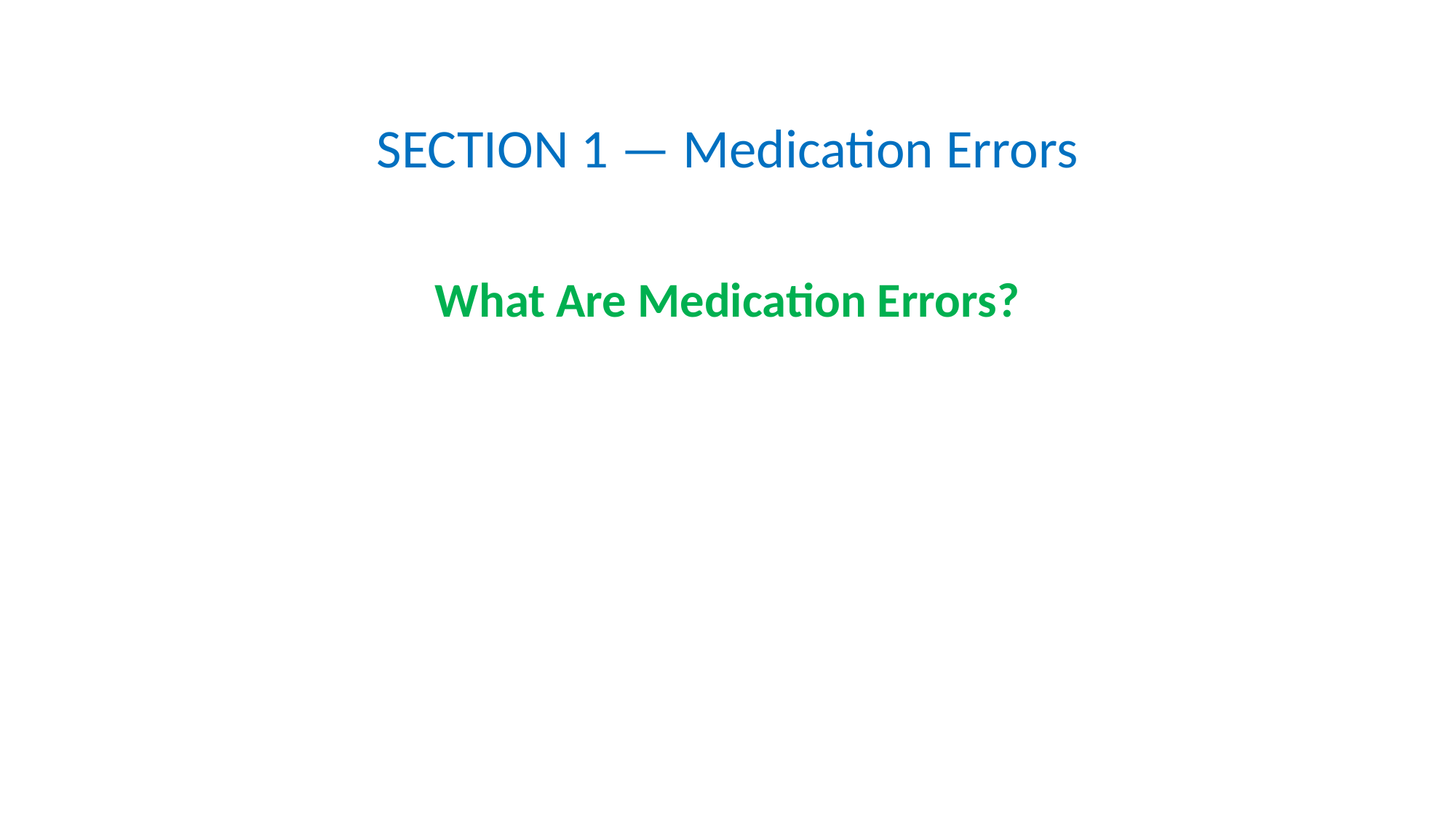

# SECTION 1 — Medication Errors
What Are Medication Errors?